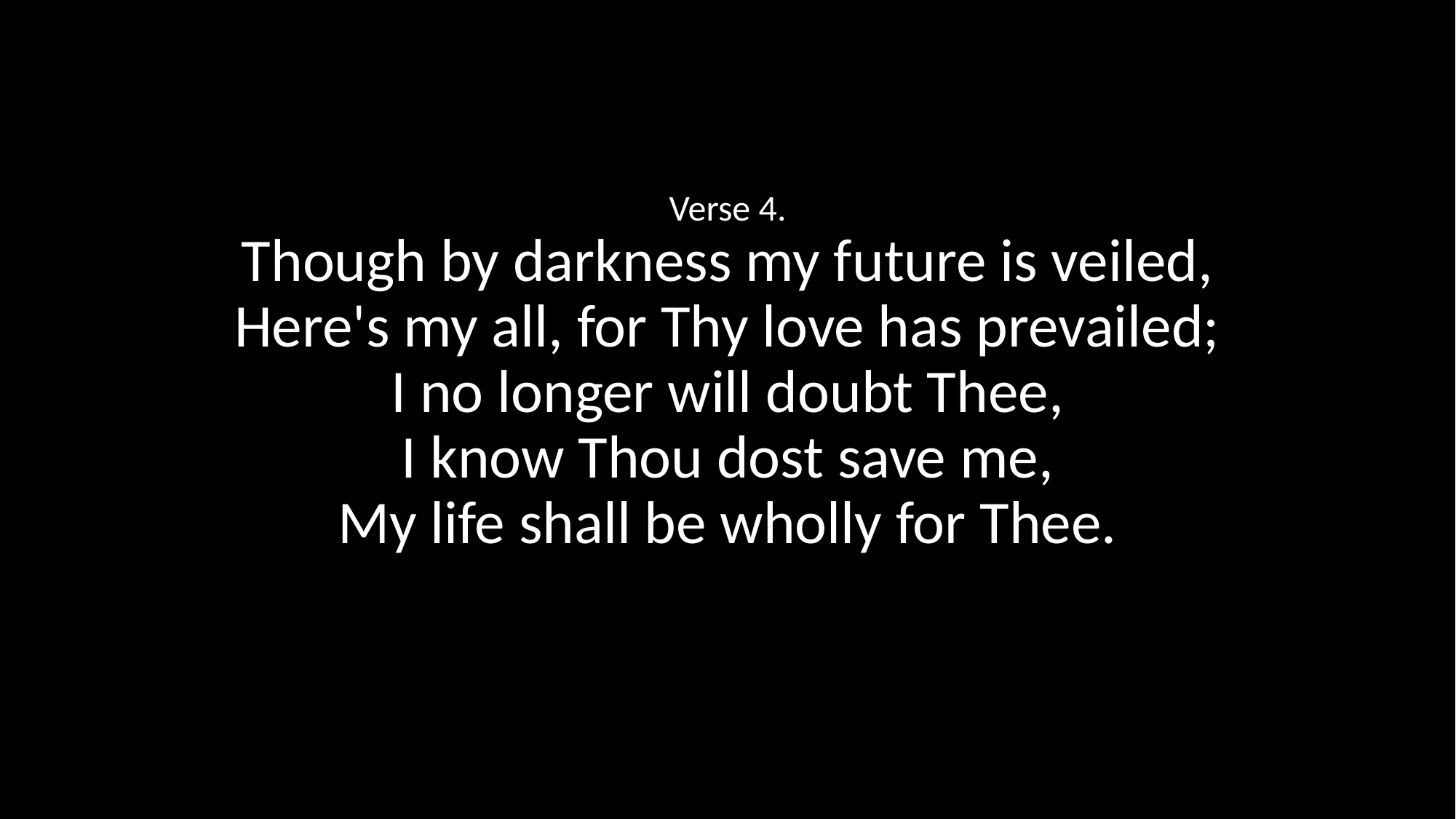

Verse 4.
Though by darkness my future is veiled,
Here's my all, for Thy love has prevailed;
I no longer will doubt Thee,
I know Thou dost save me,
My life shall be wholly for Thee.